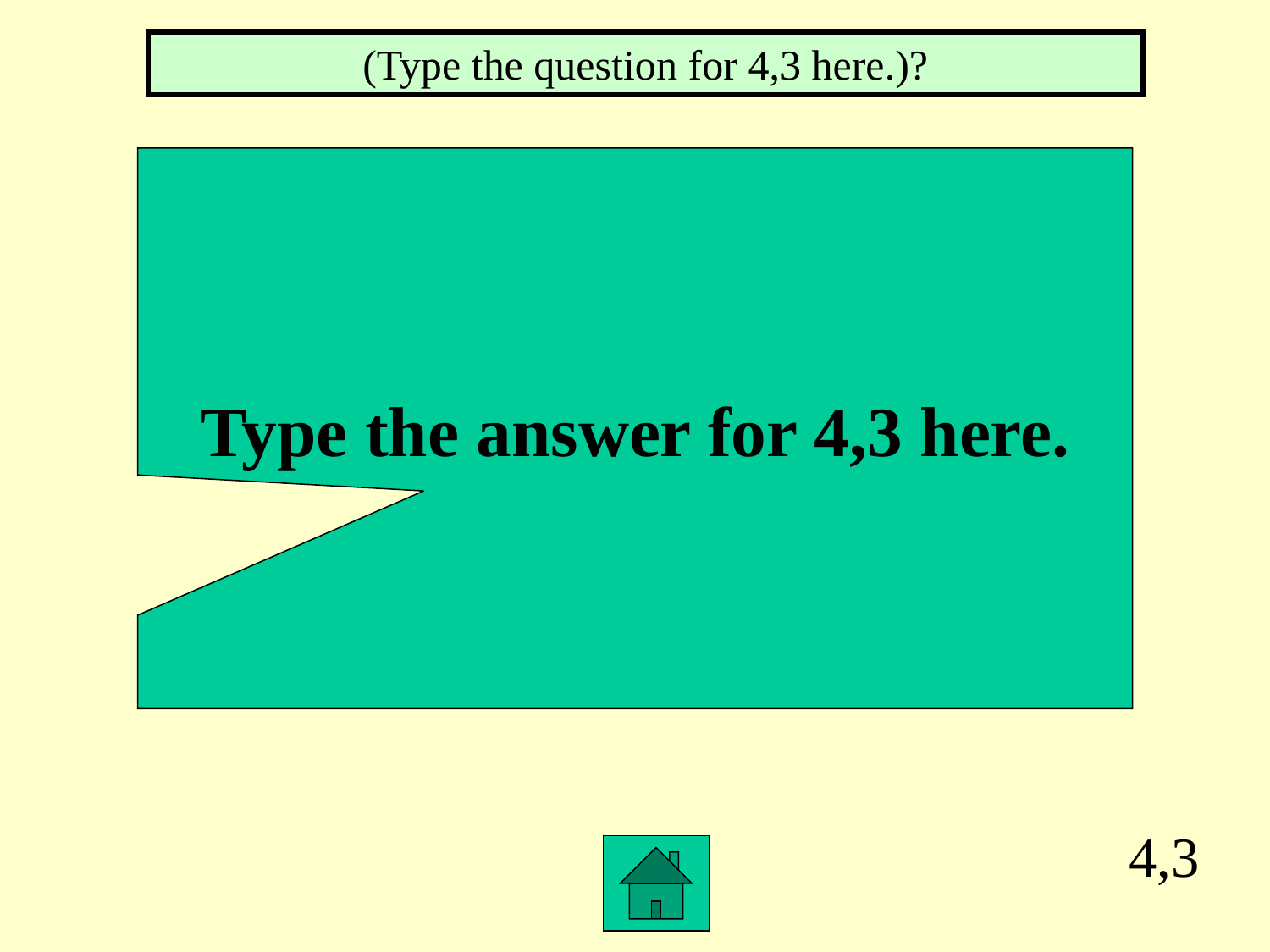

(Type the question for 4,3 here.)?
Type the answer for 4,3 here.
4,3